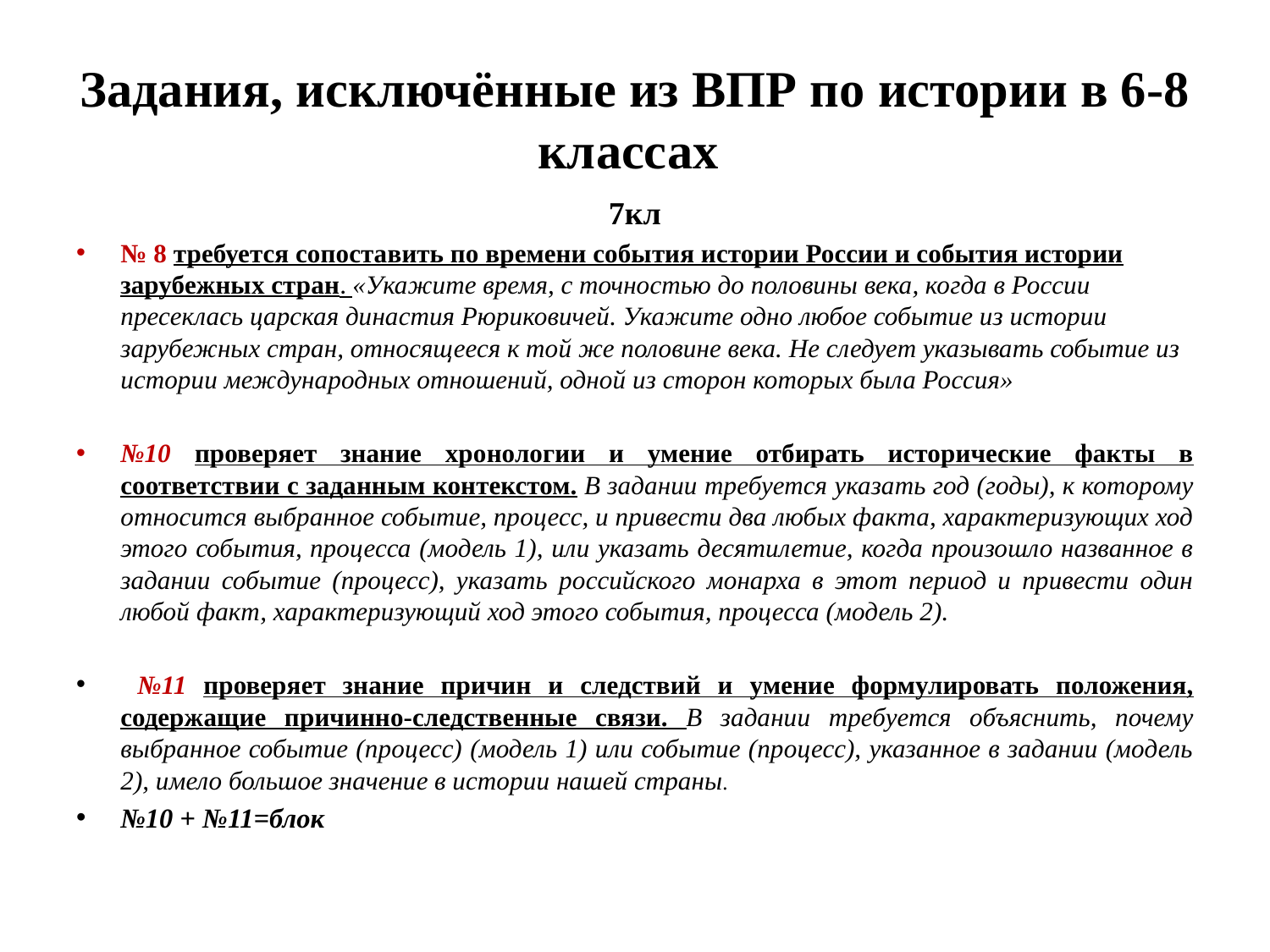

# Задания, исключённые из ВПР по истории в 6-8 классах
7кл
№ 8 требуется сопоставить по времени события истории России и события истории зарубежных стран. «Укажите время, с точностью до половины века, когда в России пресеклась царская династия Рюриковичей. Укажите одно любое событие из истории зарубежных стран, относящееся к той же половине века. Не следует указывать событие из истории международных отношений, одной из сторон которых была Россия»

№10 проверяет знание хронологии и умение отбирать исторические факты в соответствии с заданным контекстом. В задании требуется указать год (годы), к которому относится выбранное событие, процесс, и привести два любых факта, характеризующих ход этого события, процесса (модель 1), или указать десятилетие, когда произошло названное в задании событие (процесс), указать российского монарха в этот период и привести один любой факт, характеризующий ход этого события, процесса (модель 2).

 №11 проверяет знание причин и следствий и умение формулировать положения, содержащие причинно-следственные связи. В задании требуется объяснить, почему выбранное событие (процесс) (модель 1) или событие (процесс), указанное в задании (модель 2), имело большое значение в истории нашей страны.
№10 + №11=блок